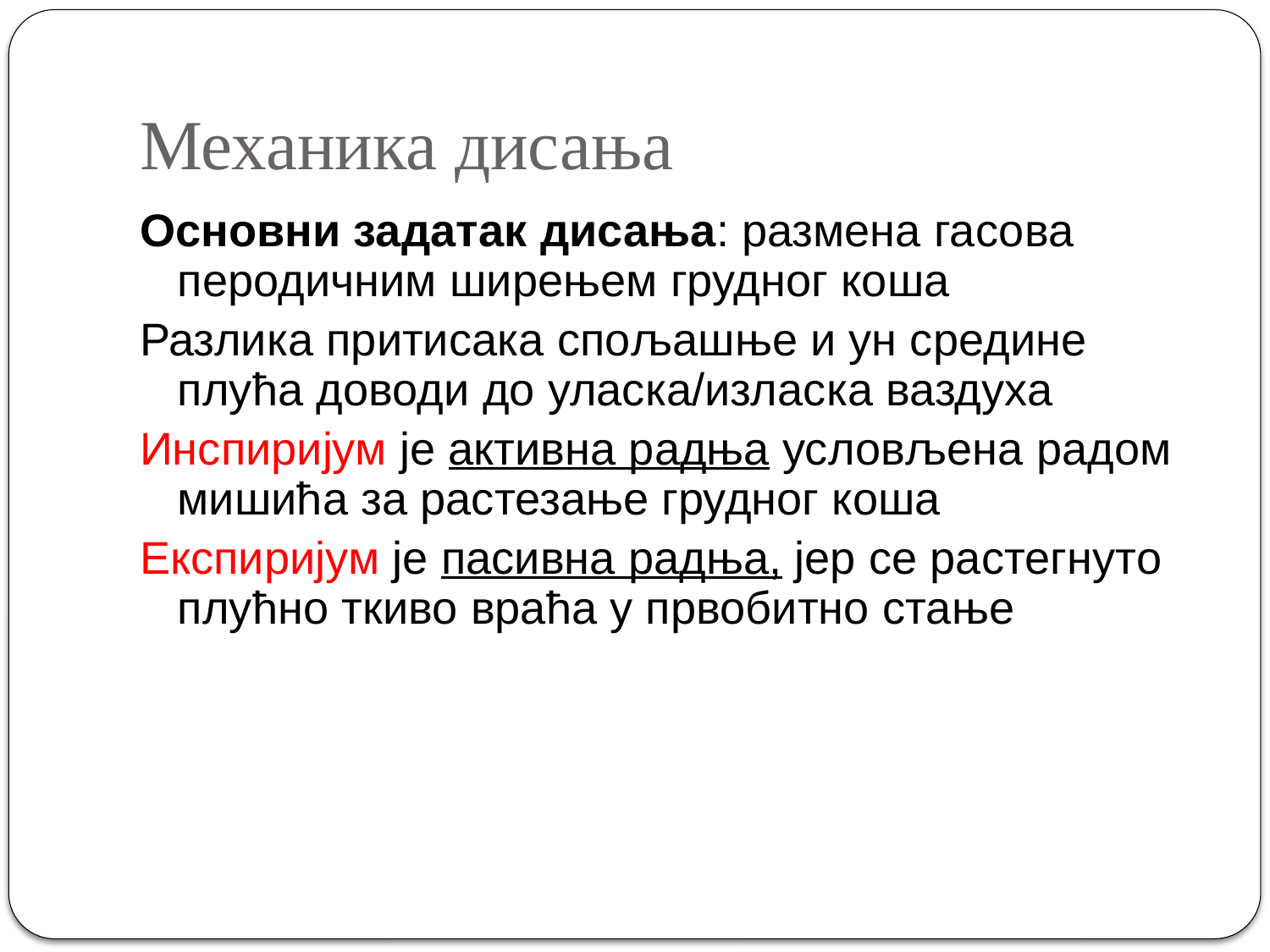

# Механика дисања
Основни задатак дисања: размена гасова перодичним ширењем грудног коша
Разлика притисака спољашње и ун средине плућа доводи до уласка/изласка ваздуха
Инспиријум је активна радња условљена радом мишића за растезање грудног коша
Експиријум је пасивна радња, јер се растегнуто плућно ткиво враћа у првобитно стање